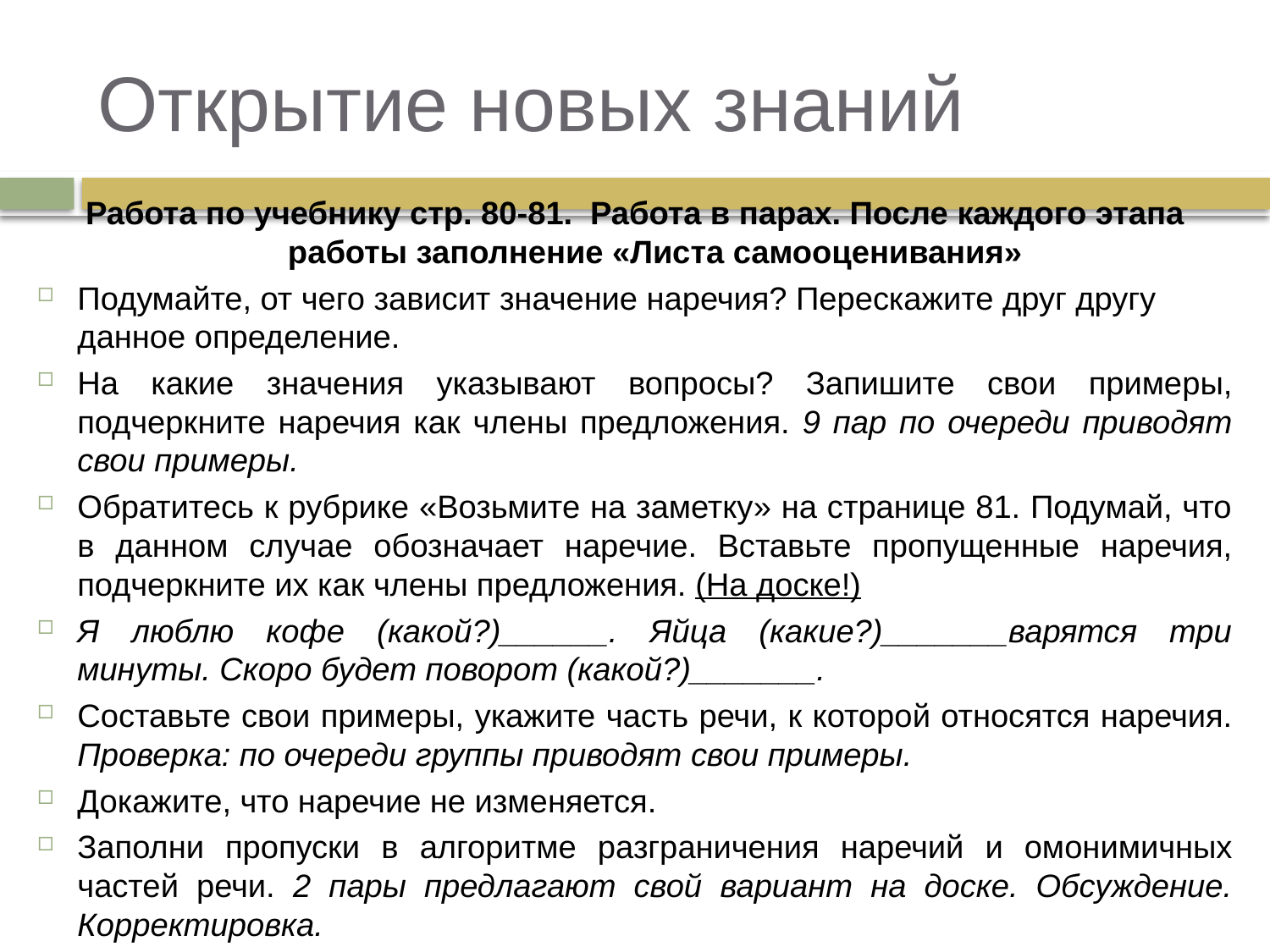

# Открытие новых знаний
Работа по учебнику стр. 80-81.  Работа в парах. После каждого этапа работы заполнение «Листа самооценивания»
Подумайте, от чего зависит значение наречия? Перескажите друг другу данное определение.
На какие значения указывают вопросы? Запишите свои примеры, подчеркните наречия как члены предложения. 9 пар по очереди приводят свои примеры.
Обратитесь к рубрике «Возьмите на заметку» на странице 81. Подумай, что в данном случае обозначает наречие. Вставьте пропущенные наречия, подчеркните их как члены предложения. (На доске!)
Я люблю кофе (какой?)______. Яйца (какие?)_______варятся три минуты. Скоро будет поворот (какой?)_______.
Составьте свои примеры, укажите часть речи, к которой относятся наречия. Проверка: по очереди группы приводят свои примеры.
Докажите, что наречие не изменяется.
Заполни пропуски в алгоритме разграничения наречий и омонимичных частей речи. 2 пары предлагают свой вариант на доске. Обсуждение. Корректировка.